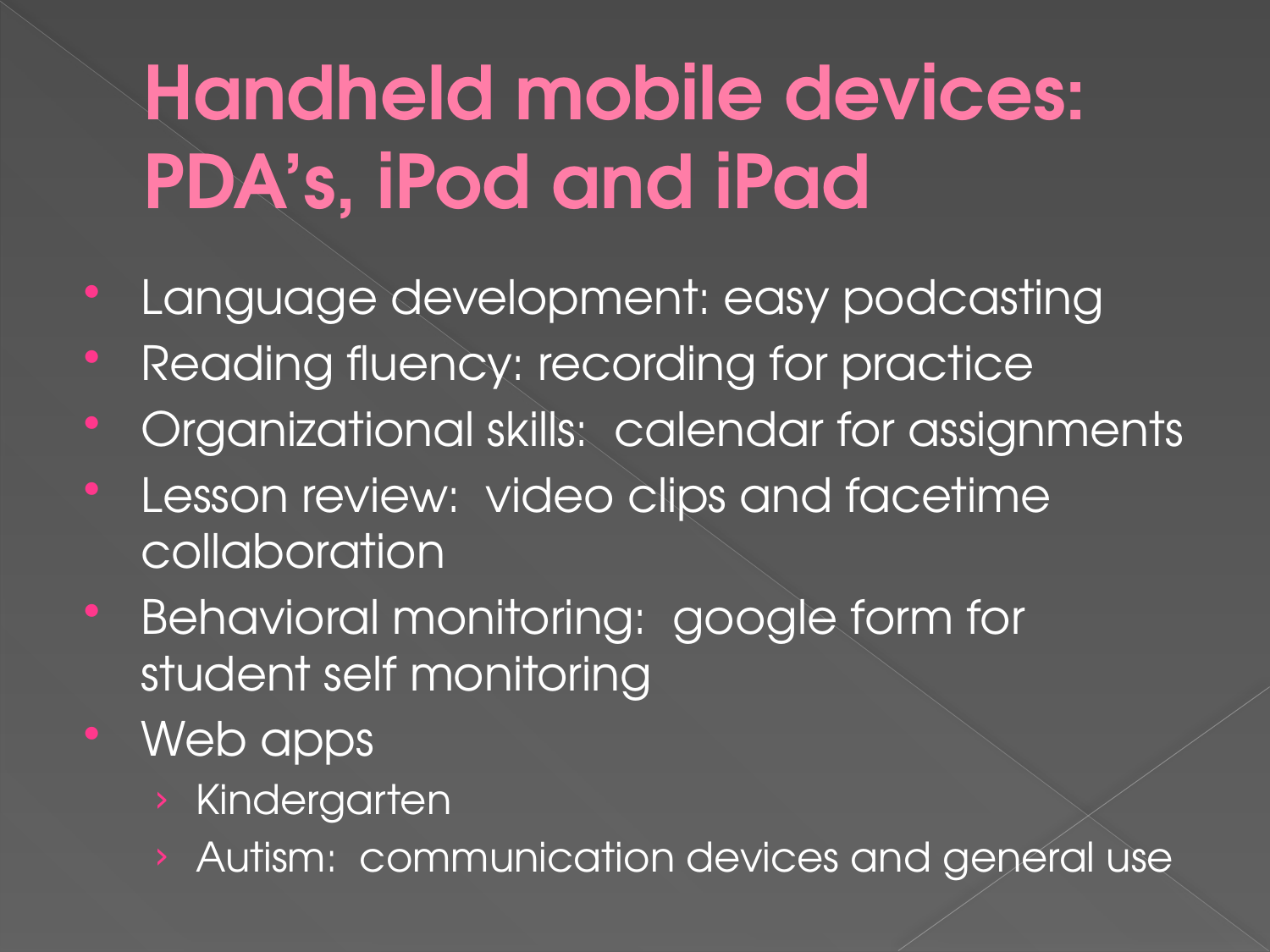

# Handheld mobile devices: PDA’s, iPod and iPad
Language development: easy podcasting
Reading fluency: recording for practice
Organizational skills:  calendar for assignments
Lesson review:  video clips and facetime collaboration
Behavioral monitoring:  google form for student self monitoring
Web apps
Kindergarten
Autism:  communication devices and general use